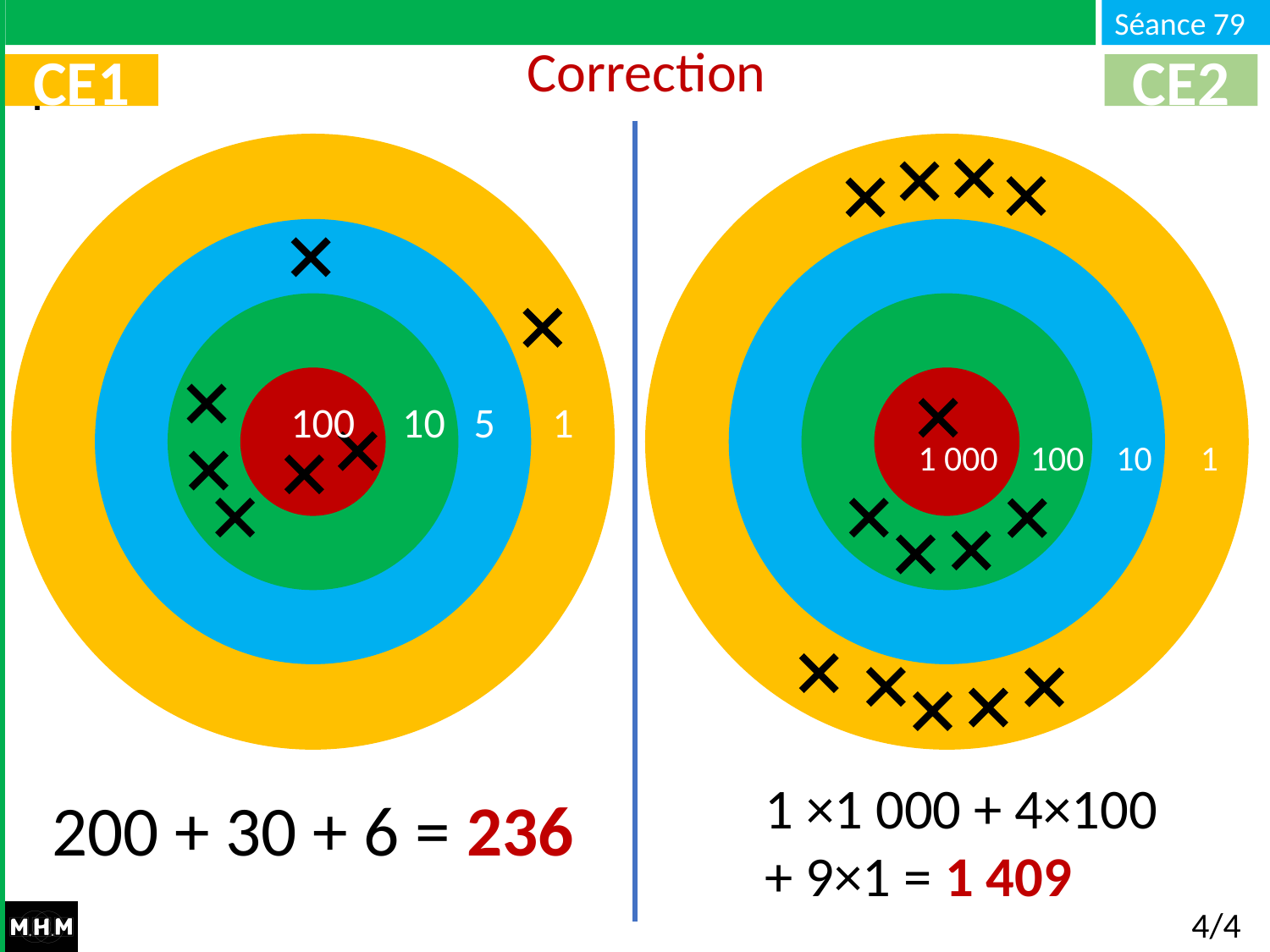

# Correction
CE1
CE2

 100     10   5      1

1 000    100    10      1

1 ×1 000 + 4×100
+ 9×1 = 1 409
200 + 30 + 6 = 236
4/4